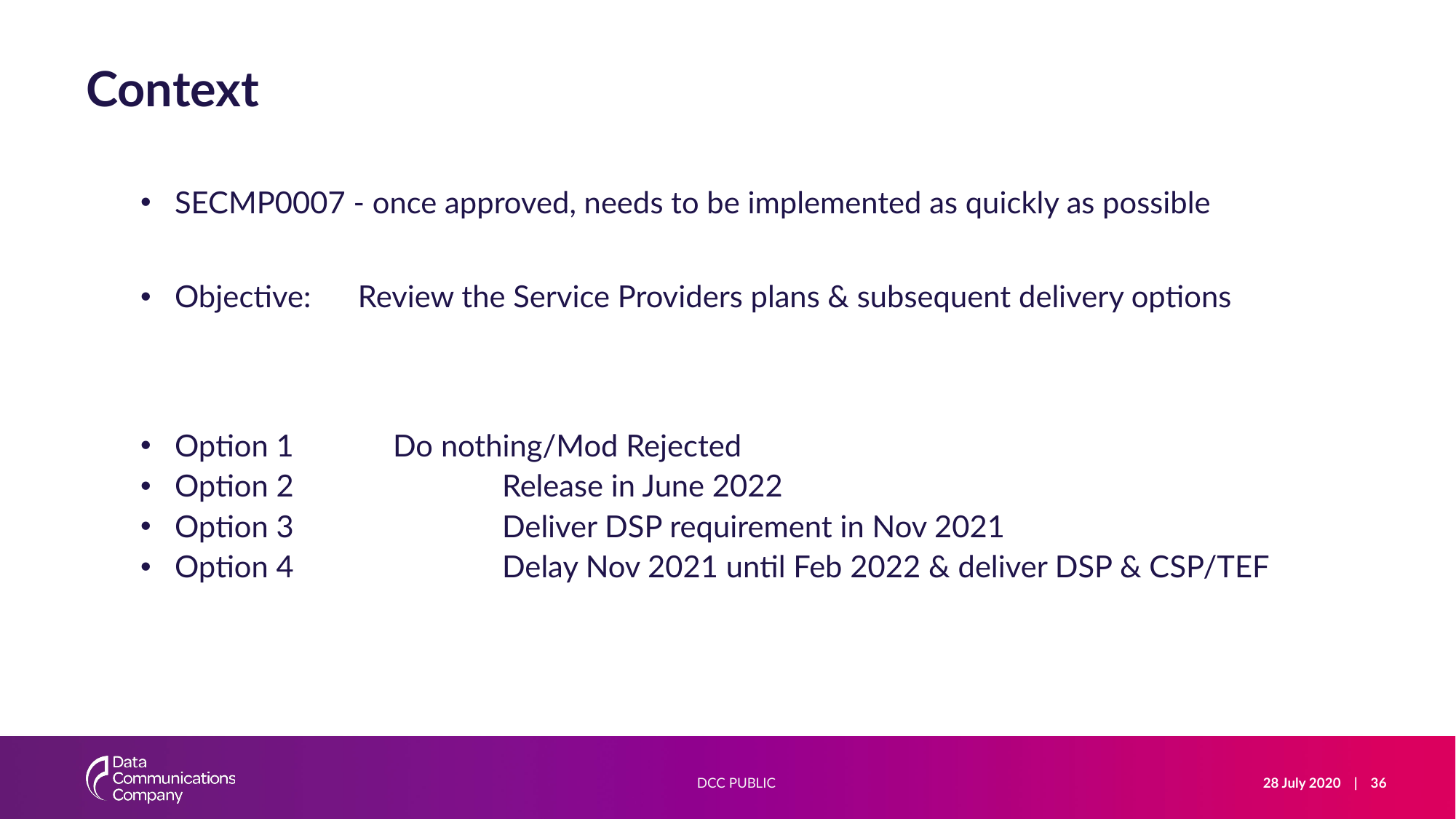

# Context

SECMP0007 - once approved, needs to be implemented as quickly as possible

Objective:      Review the Service Providers plans & subsequent delivery options

Option 1       	Do nothing/Mod Rejected
Option 2		Release in June 2022
Option 3		Deliver DSP requirement in Nov 2021
Option 4 		Delay Nov 2021 until Feb 2022 & deliver DSP & CSP/TEF
DCC PUBLIC